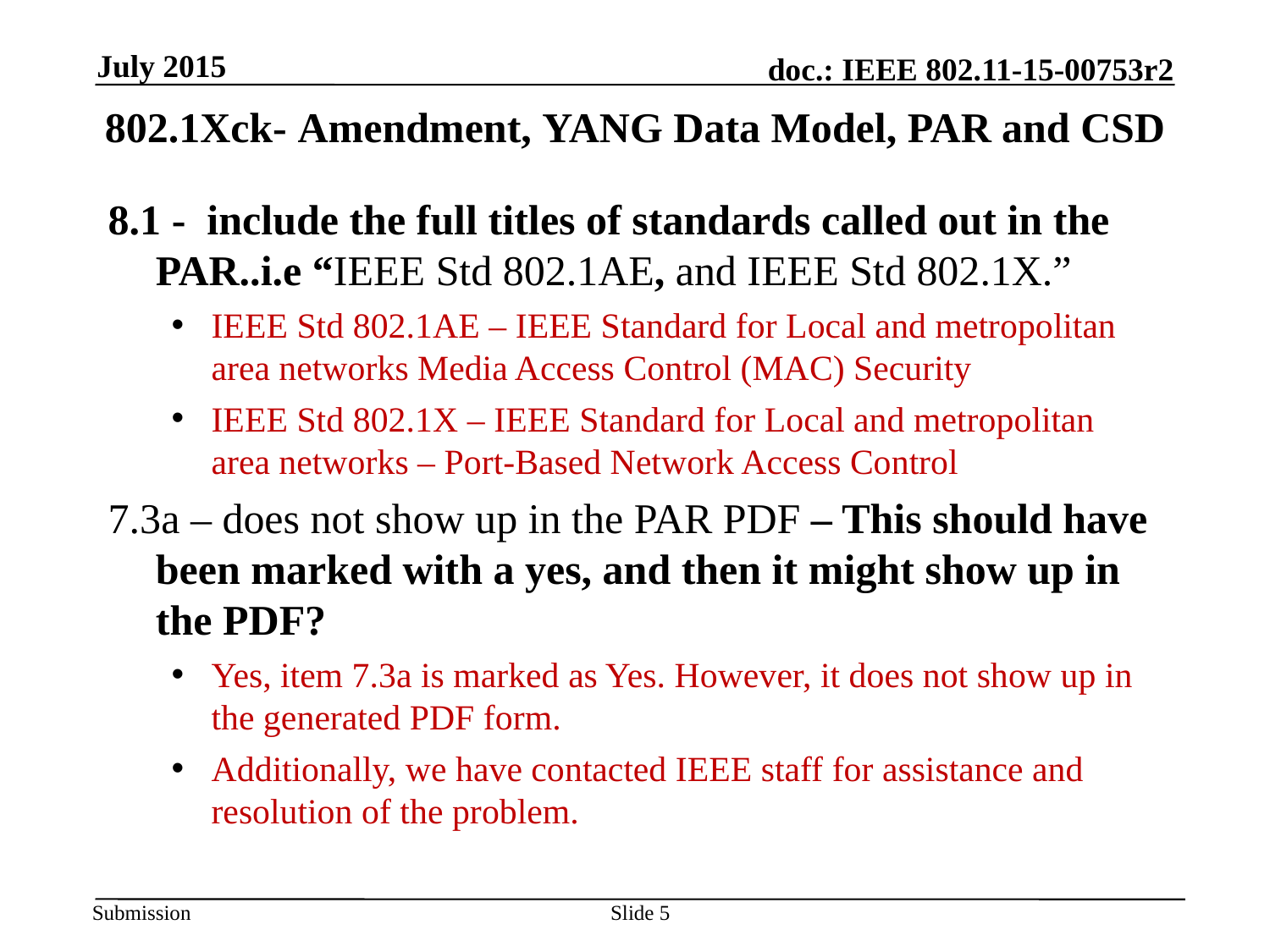

July 2015
# 802.1Xck- Amendment, YANG Data Model, PAR and CSD
8.1 -  include the full titles of standards called out in the PAR..i.e “IEEE Std 802.1AE, and IEEE Std 802.1X.”
IEEE Std 802.1AE – IEEE Standard for Local and metropolitan area networks Media Access Control (MAC) Security
IEEE Std 802.1X – IEEE Standard for Local and metropolitan area networks – Port-Based Network Access Control
7.3a – does not show up in the PAR PDF – This should have been marked with a yes, and then it might show up in the PDF?
Yes, item 7.3a is marked as Yes. However, it does not show up in the generated PDF form.
Additionally, we have contacted IEEE staff for assistance and resolution of the problem.
Slide 5